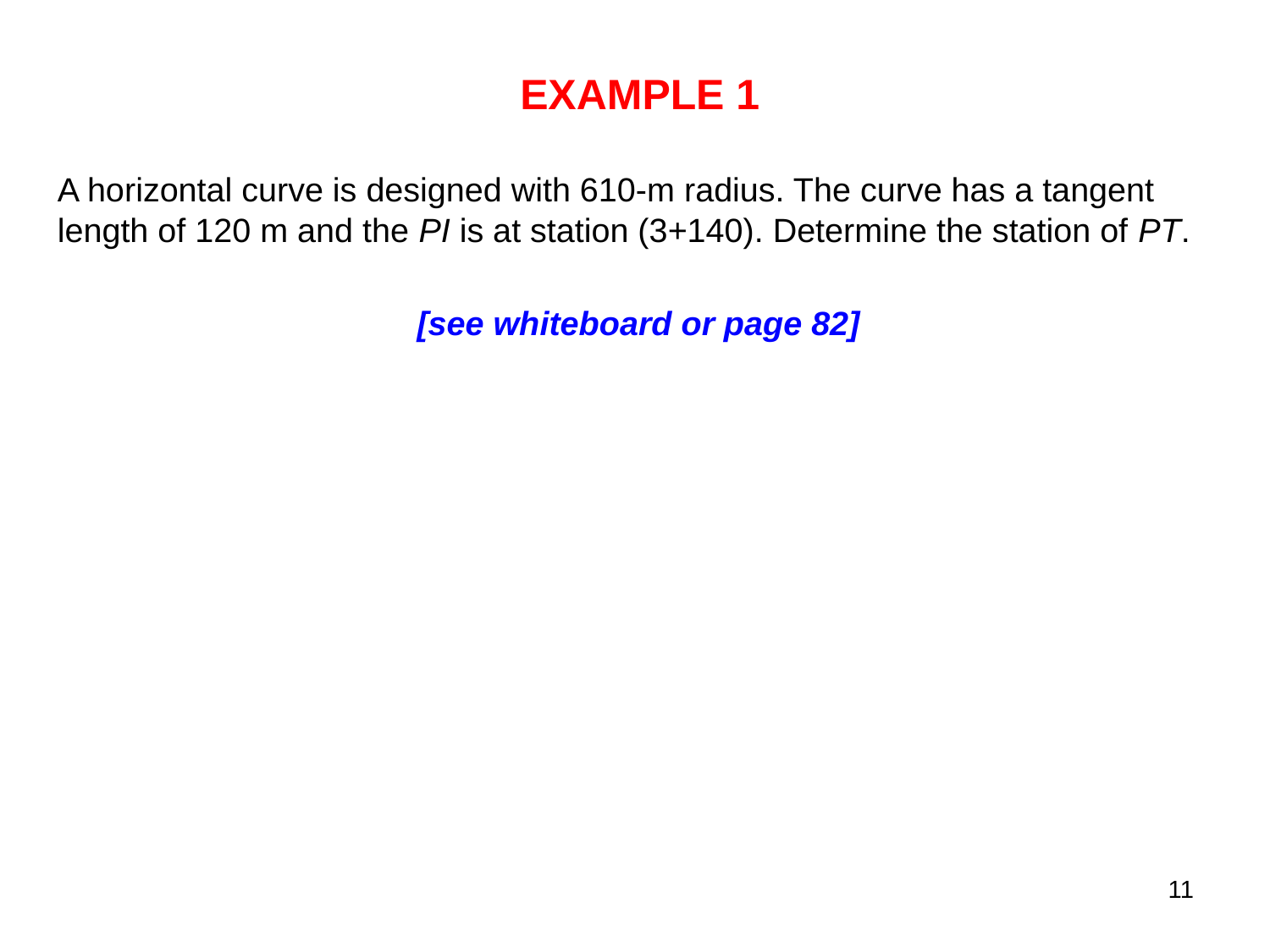

EXAMPLE 1
A horizontal curve is designed with 610-m radius. The curve has a tangent length of 120 m and the PI is at station (3+140). Determine the station of PT.

[see whiteboard or page 82]
11